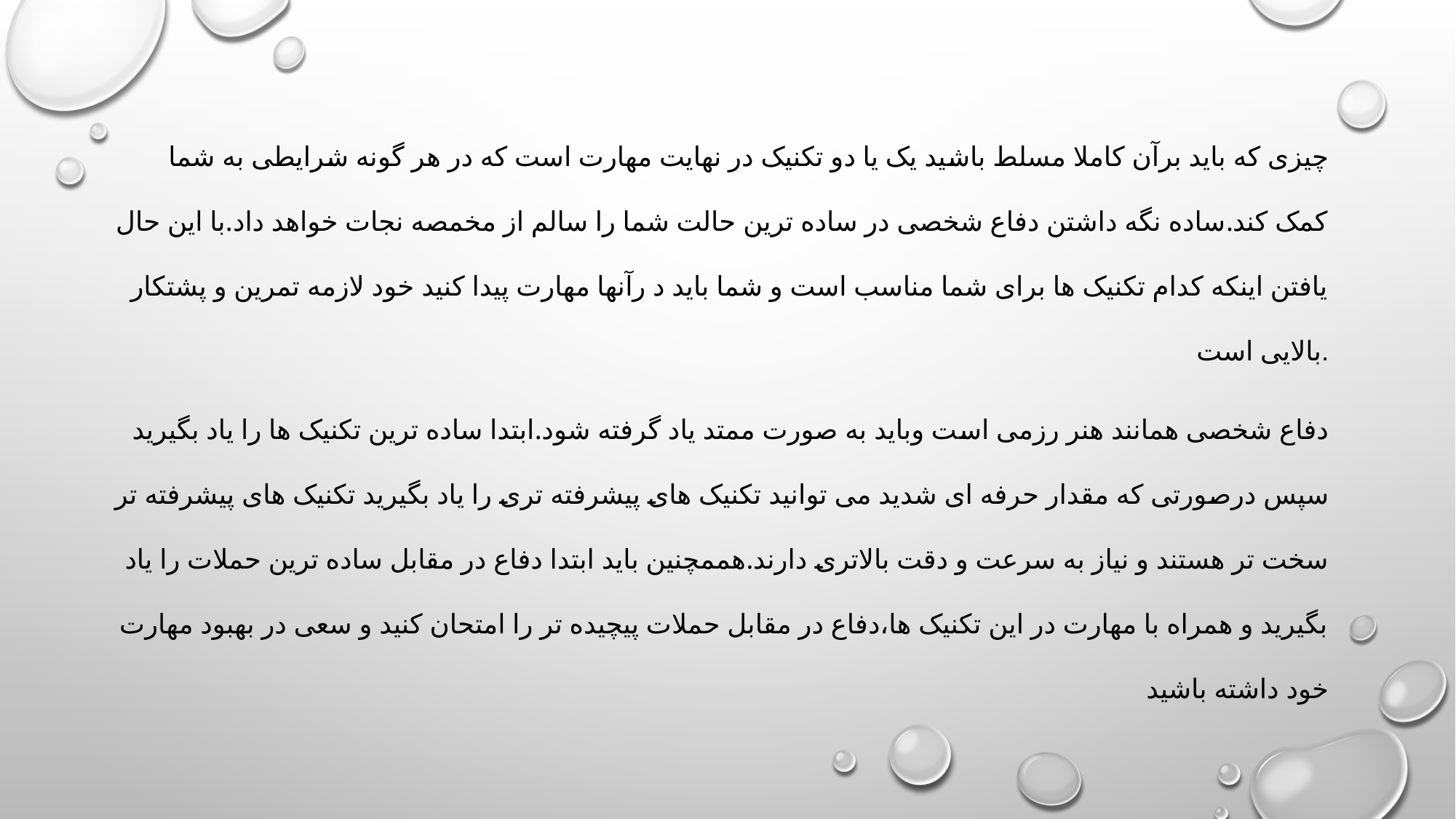

چیزی که باید برآن کاملا مسلط باشید یک یا دو تکنیک در نهایت مهارت است که در هر گونه شرایطی به شما کمک کند.ساده نگه داشتن دفاع شخصی در ساده ترین حالت شما را سالم از مخمصه نجات خواهد داد.با این حال یافتن اینکه کدام تکنیک ها برای شما مناسب است و شما باید د رآنها مهارت پیدا کنید خود لازمه تمرین و پشتکار بالایی است.
دفاع شخصی همانند هنر رزمی است وباید به صورت ممتد یاد گرفته شود.ابتدا ساده ترین تکنیک ها را یاد بگیرید سپس درصورتی که مقدار حرفه ای شدید می توانید تکنیک های پیشرفته تری را یاد بگیرید تکنیک های پیشرفته تر سخت تر هستند و نیاز به سرعت و دقت بالاتری دارند.هممچنین باید ابتدا دفاع در مقابل ساده ترین حملات را یاد بگیرید و همراه با مهارت در این تکنیک ها،دفاع در مقابل حملات پیچیده تر را امتحان کنید و سعی در بهبود مهارت خود داشته باشید